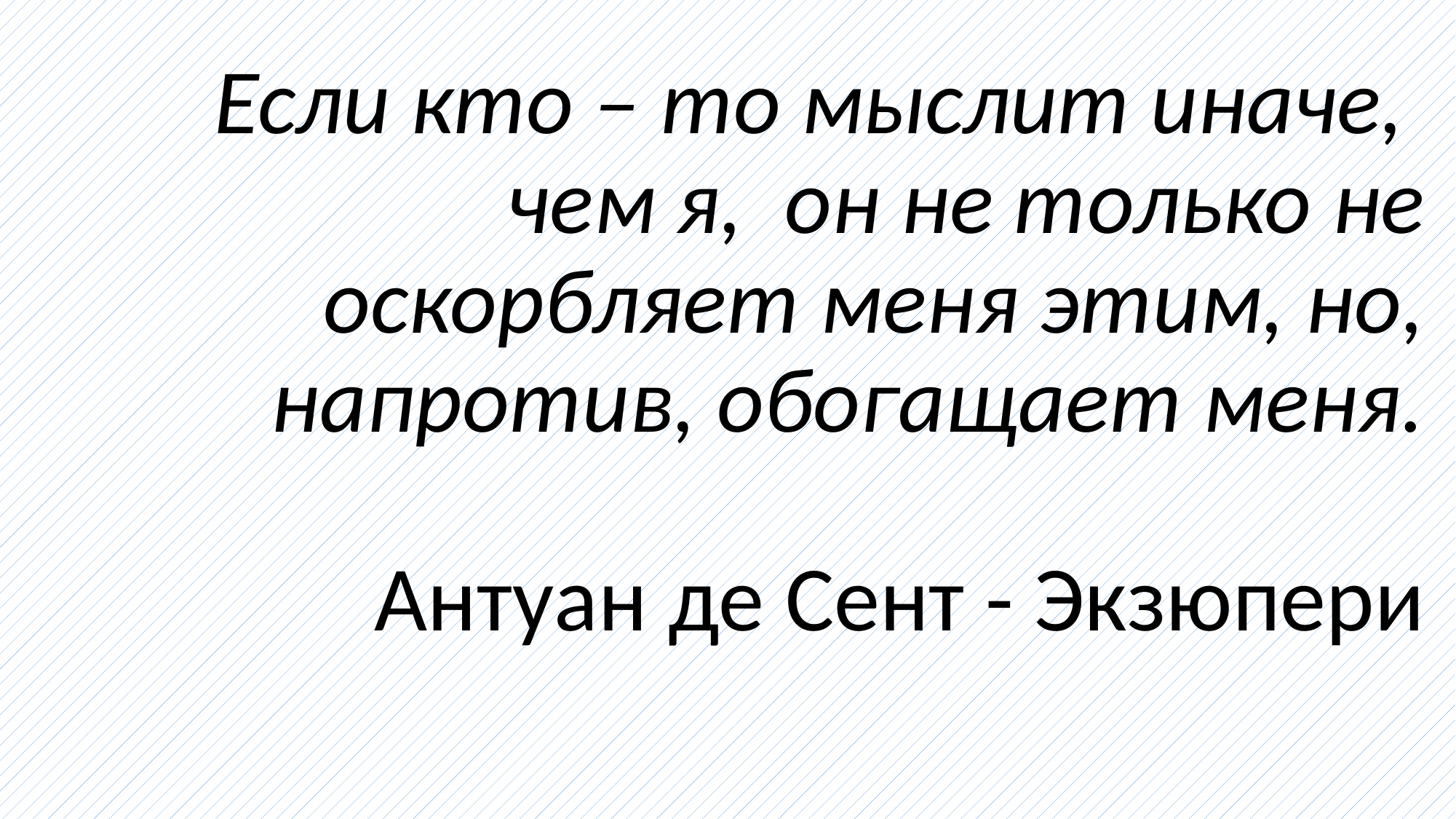

# Если кто – то мыслит иначе, чем я,  он не только не оскорбляет меня этим, но, напротив, обогащает меня. Антуан де Сент - Экзюпери